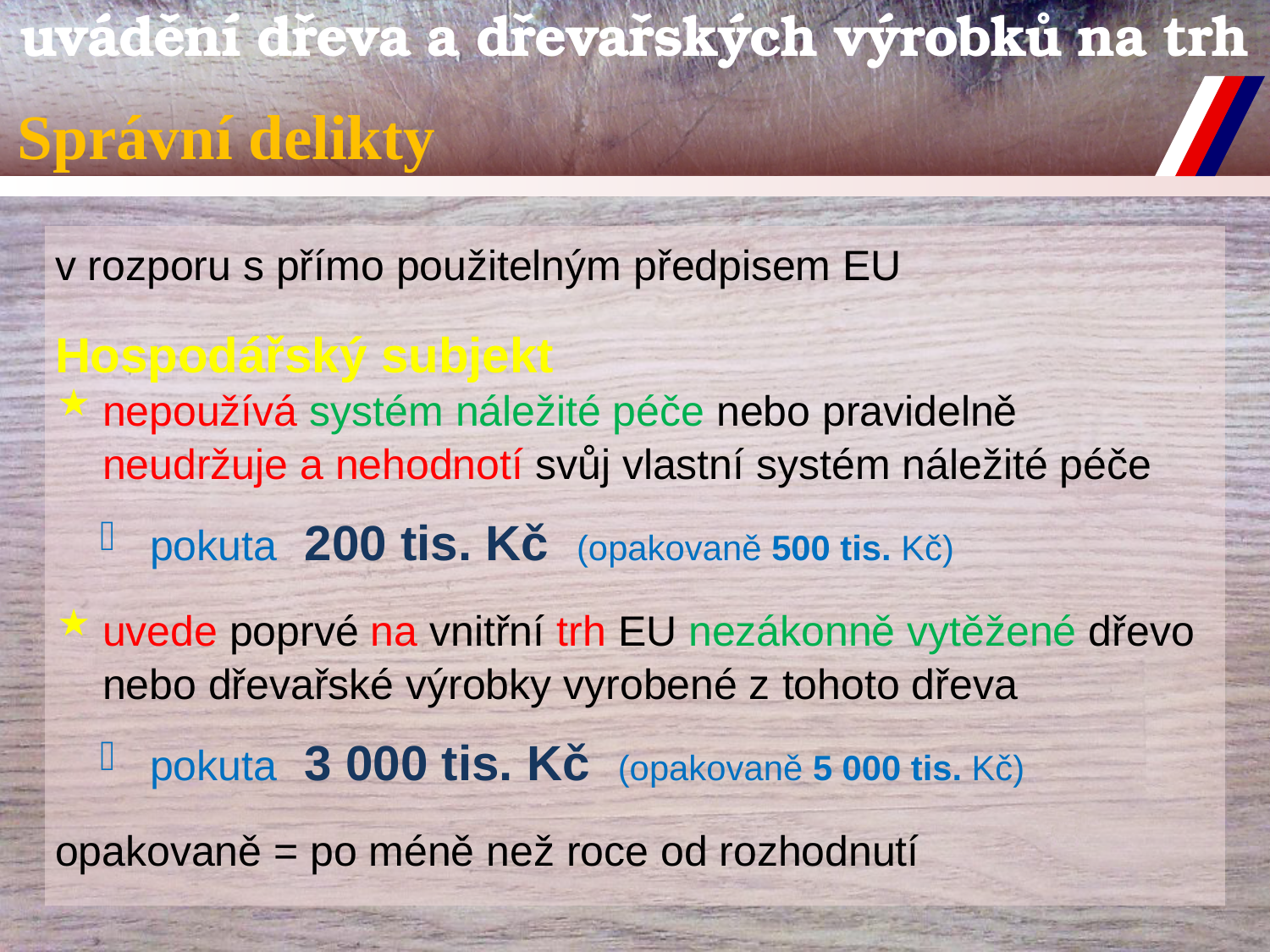

# Správní delikty

v rozporu s přímo použitelným předpisem EU
Hospodářský subjekt
nepoužívá systém náležité péče nebo pravidelně
neudržuje a nehodnotí svůj vlastní systém náležité péče
pokuta  200 tis. Kč  (opakovaně 500 tis. Kč)
uvede poprvé na vnitřní trh EU nezákonně vytěžené dřevo nebo dřevařské výrobky vyrobené z tohoto dřeva
pokuta  3 000 tis. Kč  (opakovaně 5 000 tis. Kč)
opakovaně = po méně než roce od rozhodnutí